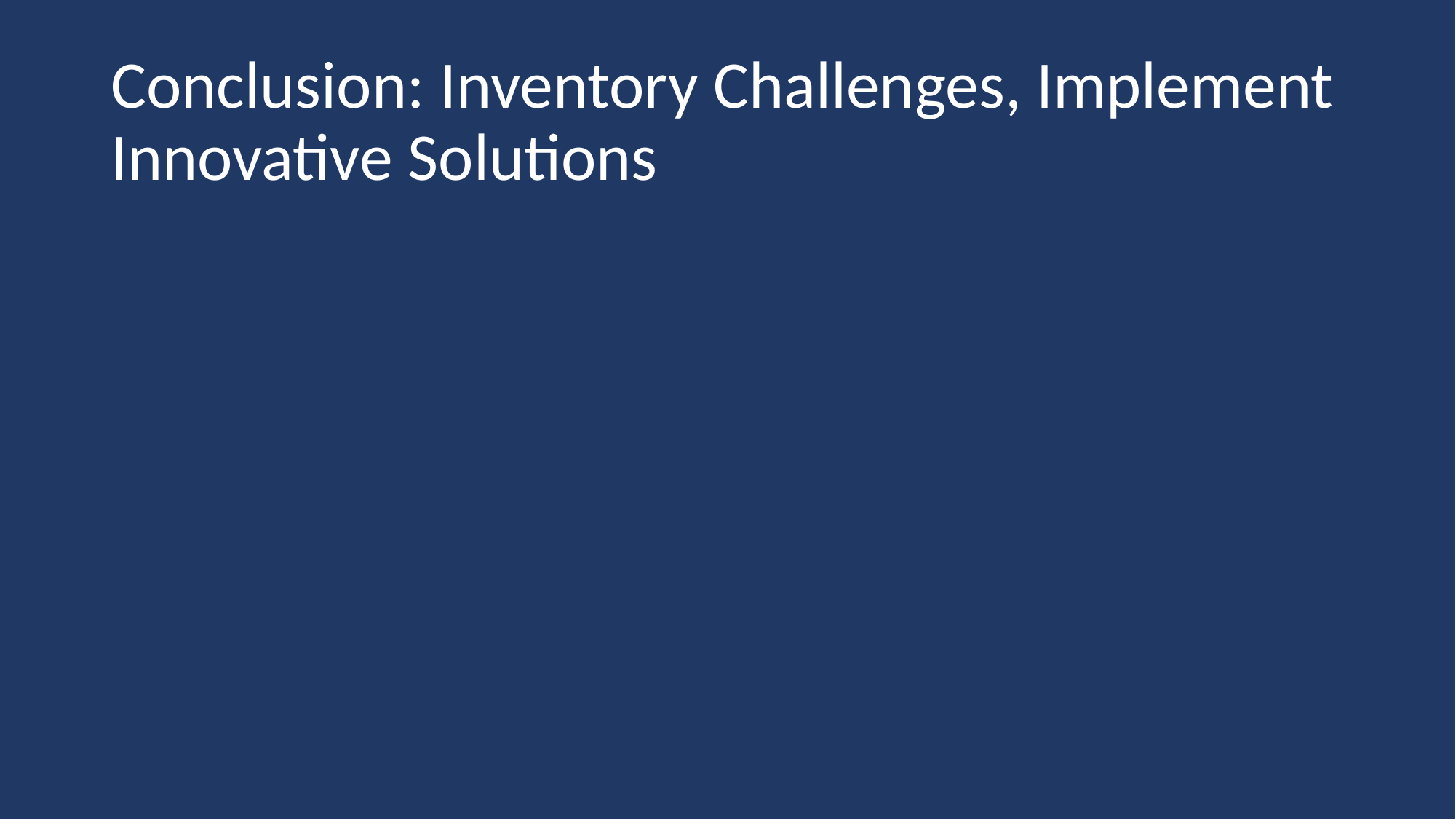

# Conclusion: Inventory Challenges, Implement Innovative Solutions